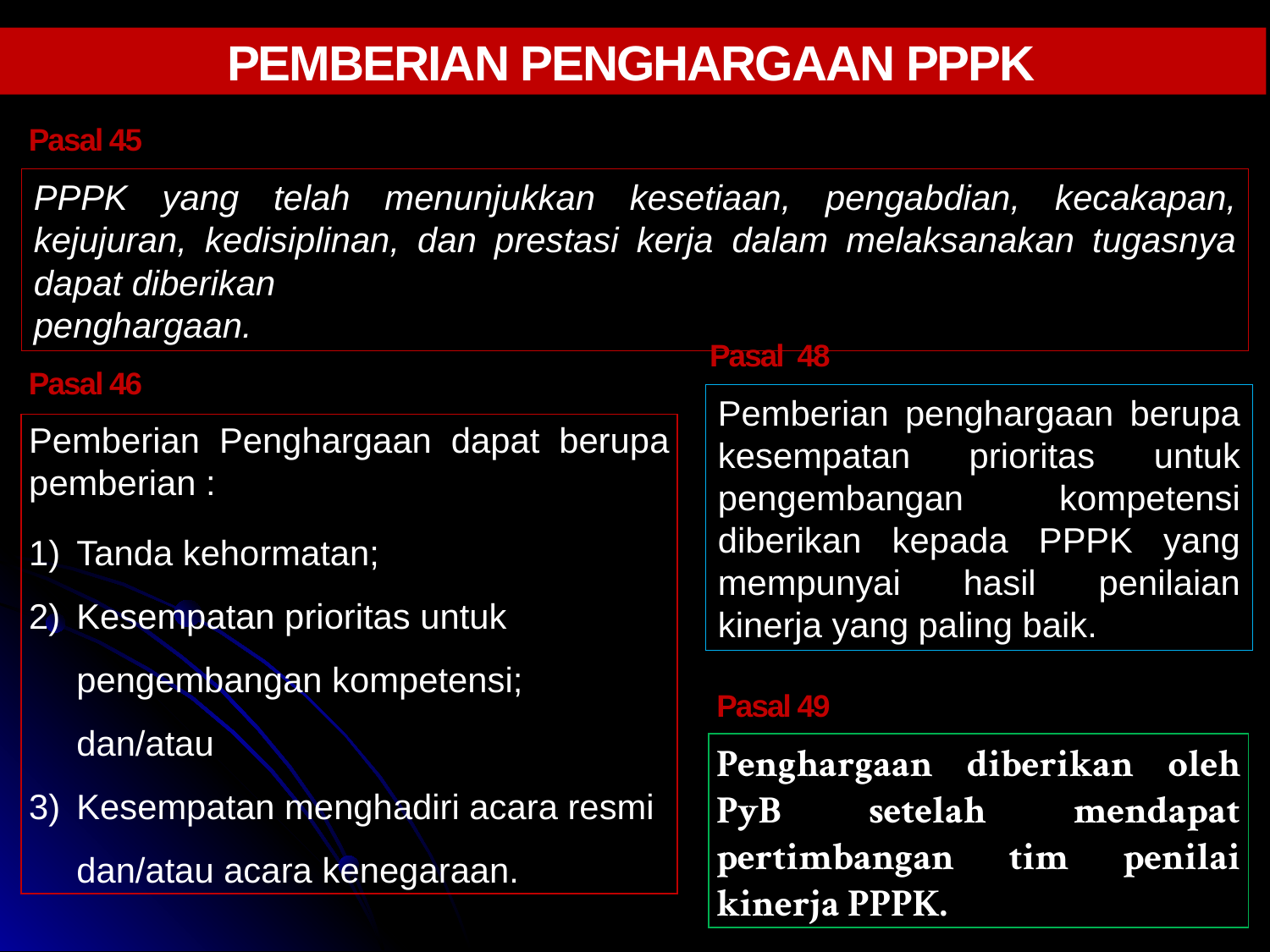

PEMBERIAN PENGHARGAAN PPPK
Pasal 45
PPPK yang telah menunjukkan kesetiaan, pengabdian, kecakapan, kejujuran, kedisiplinan, dan prestasi kerja dalam melaksanakan tugasnya dapat diberikan
penghargaan.
Pasal  48
Pasal 46
Pemberian penghargaan berupa kesempatan prioritas untuk pengembangan kompetensi diberikan kepada PPPK yang mempunyai hasil penilaian kinerja yang paling baik.
Pemberian Penghargaan dapat berupa pemberian :
Tanda kehormatan;
Kesempatan prioritas untuk pengembangan kompetensi; dan/atau
Kesempatan menghadiri acara resmi dan/atau acara kenegaraan.
Pasal 49
Penghargaan diberikan oleh PyB setelah mendapat pertimbangan tim penilai kinerja PPPK.